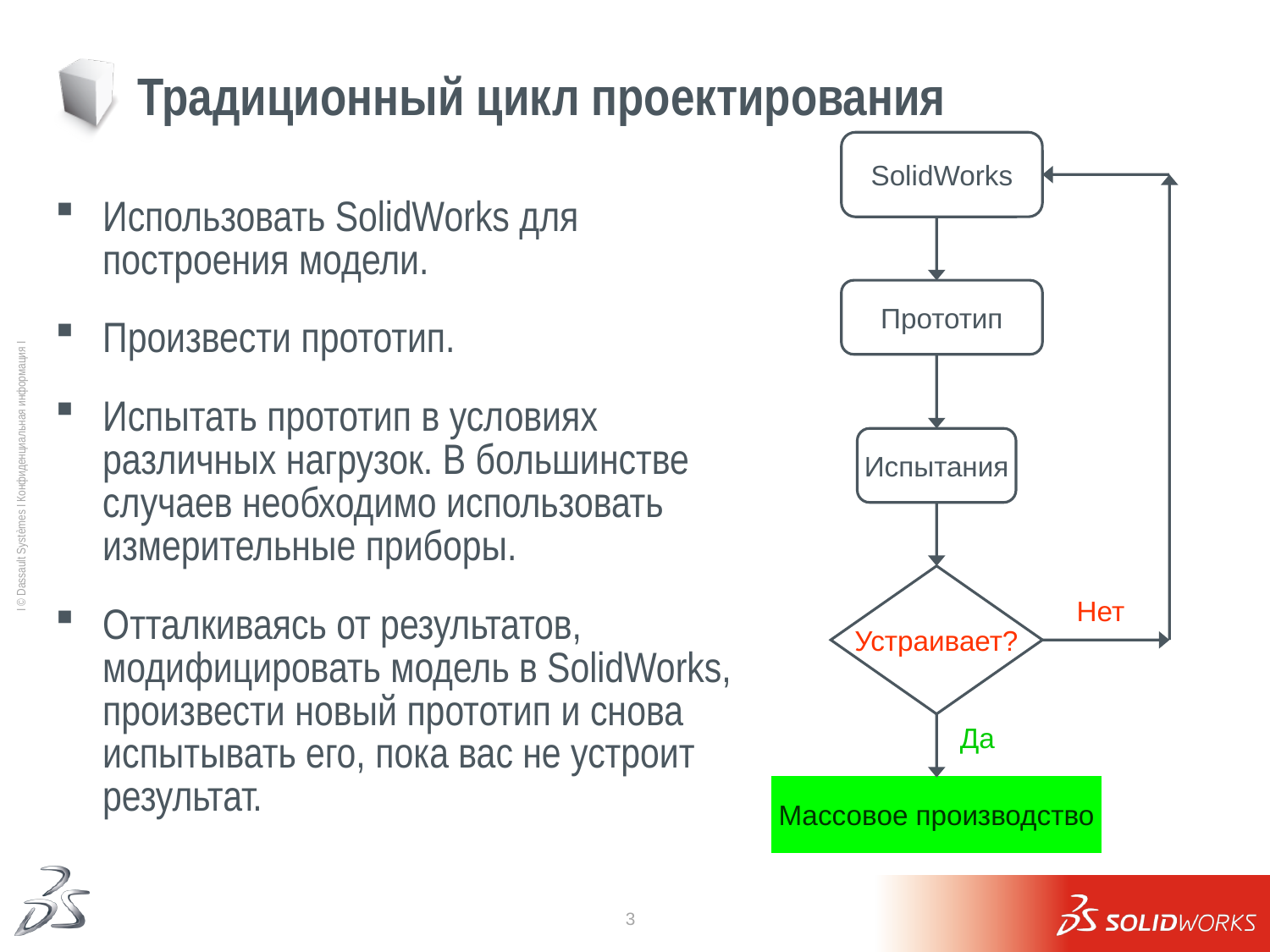

# Традиционный цикл проектирования
SolidWorks

Использовать SolidWorks для построения модели.
Произвести прототип.
Испытать прототип в условиях различных нагрузок. В большинстве случаев необходимо использовать измерительные приборы.
Отталкиваясь от результатов, модифицировать модель в SolidWorks, произвести новый прототип и снова испытывать его, пока вас не устроит результат.

Прототип

Испытания

Устраивает?
Нет

Да
Массовое производство